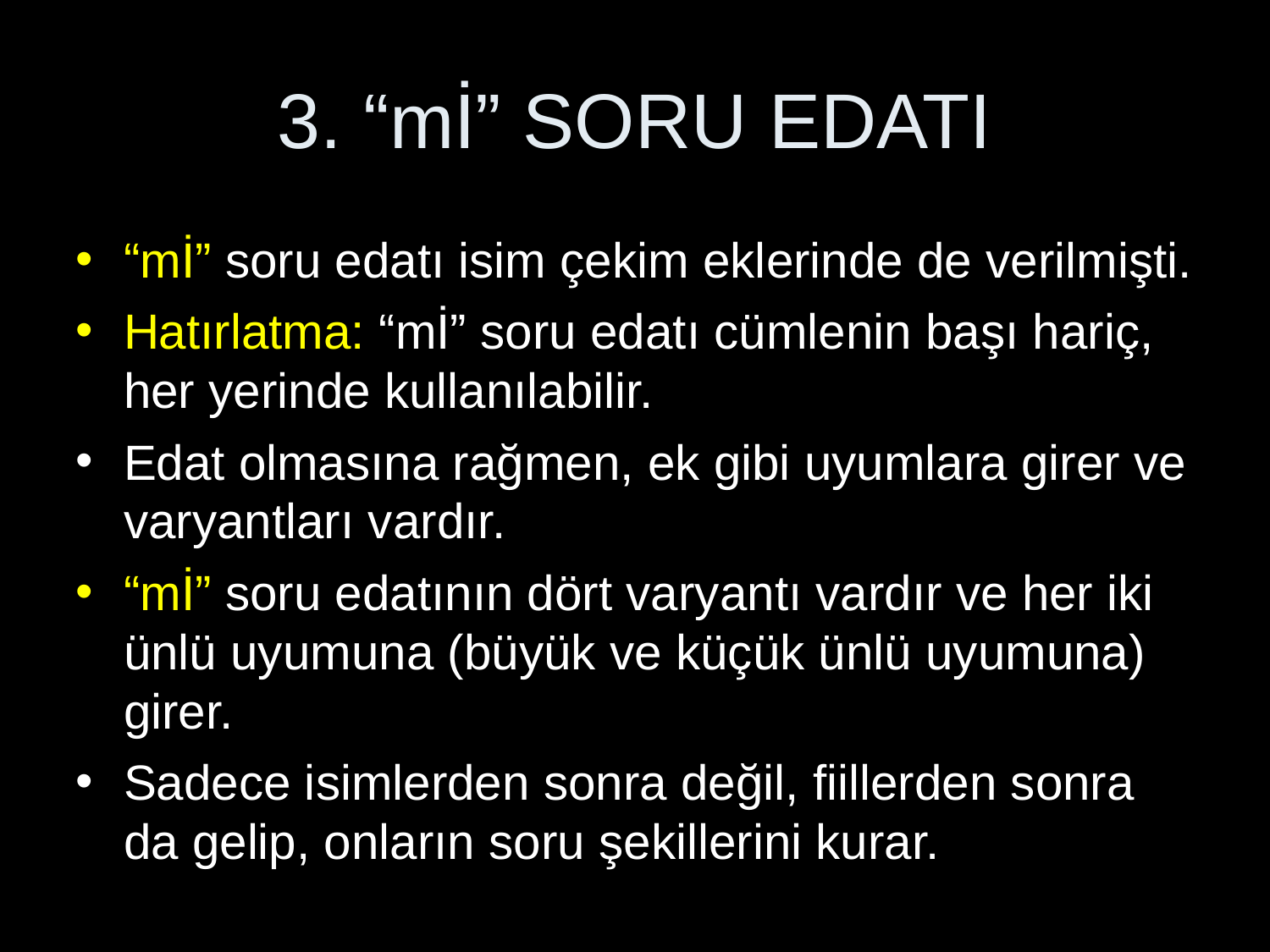

# 3. “mİ” SORU EDATI
“mİ” soru edatı isim çekim eklerinde de verilmişti.
Hatırlatma: “mİ” soru edatı cümlenin başı hariç, her yerinde kullanılabilir.
Edat olmasına rağmen, ek gibi uyumlara girer ve varyantları vardır.
“mİ” soru edatının dört varyantı vardır ve her iki ünlü uyumuna (büyük ve küçük ünlü uyumuna) girer.
Sadece isimlerden sonra değil, fiillerden sonra da gelip, onların soru şekillerini kurar.